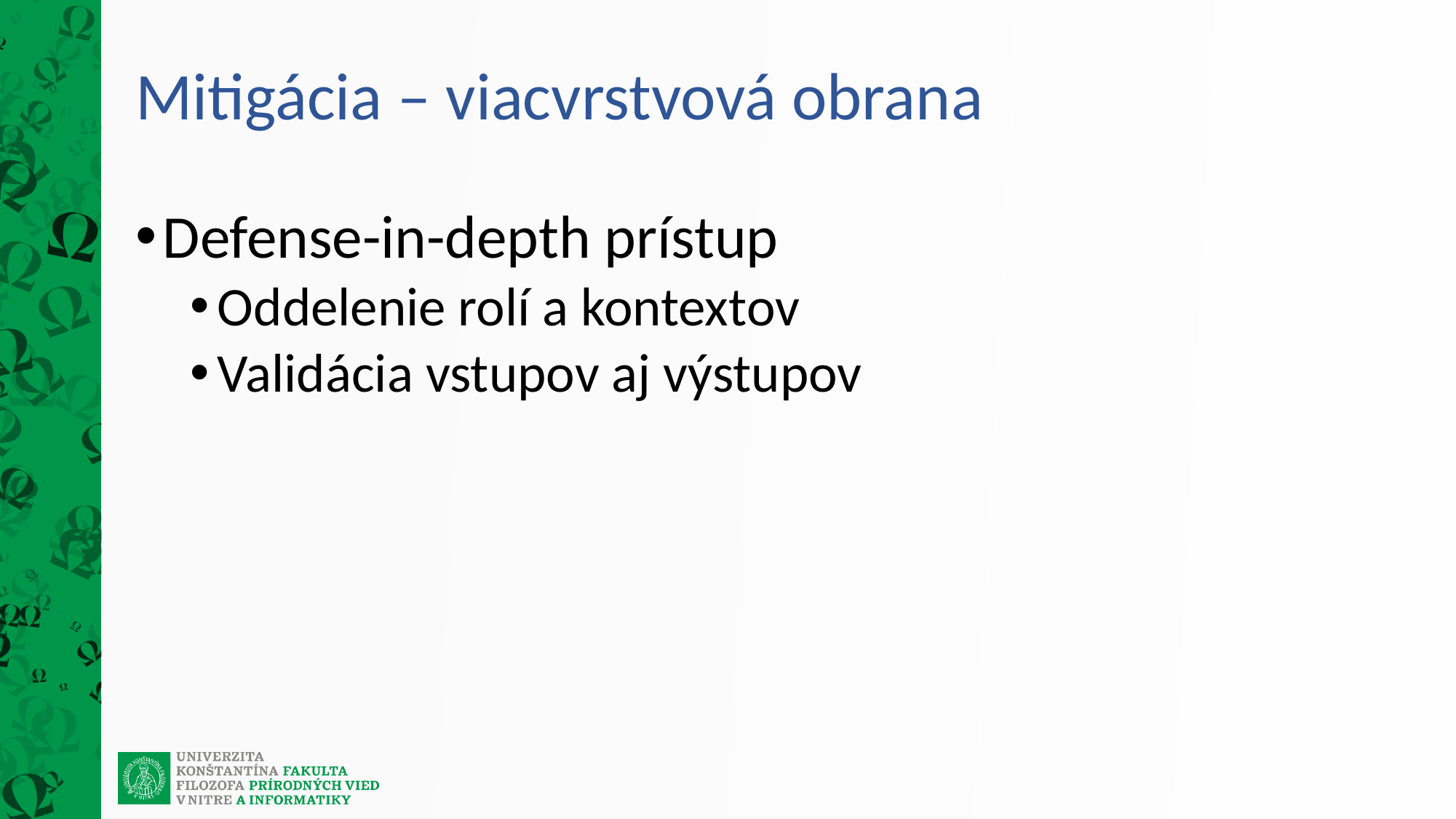

# Mitigácia – viacvrstvová obrana
Defense-in-depth prístup
Oddelenie rolí a kontextov
Validácia vstupov aj výstupov